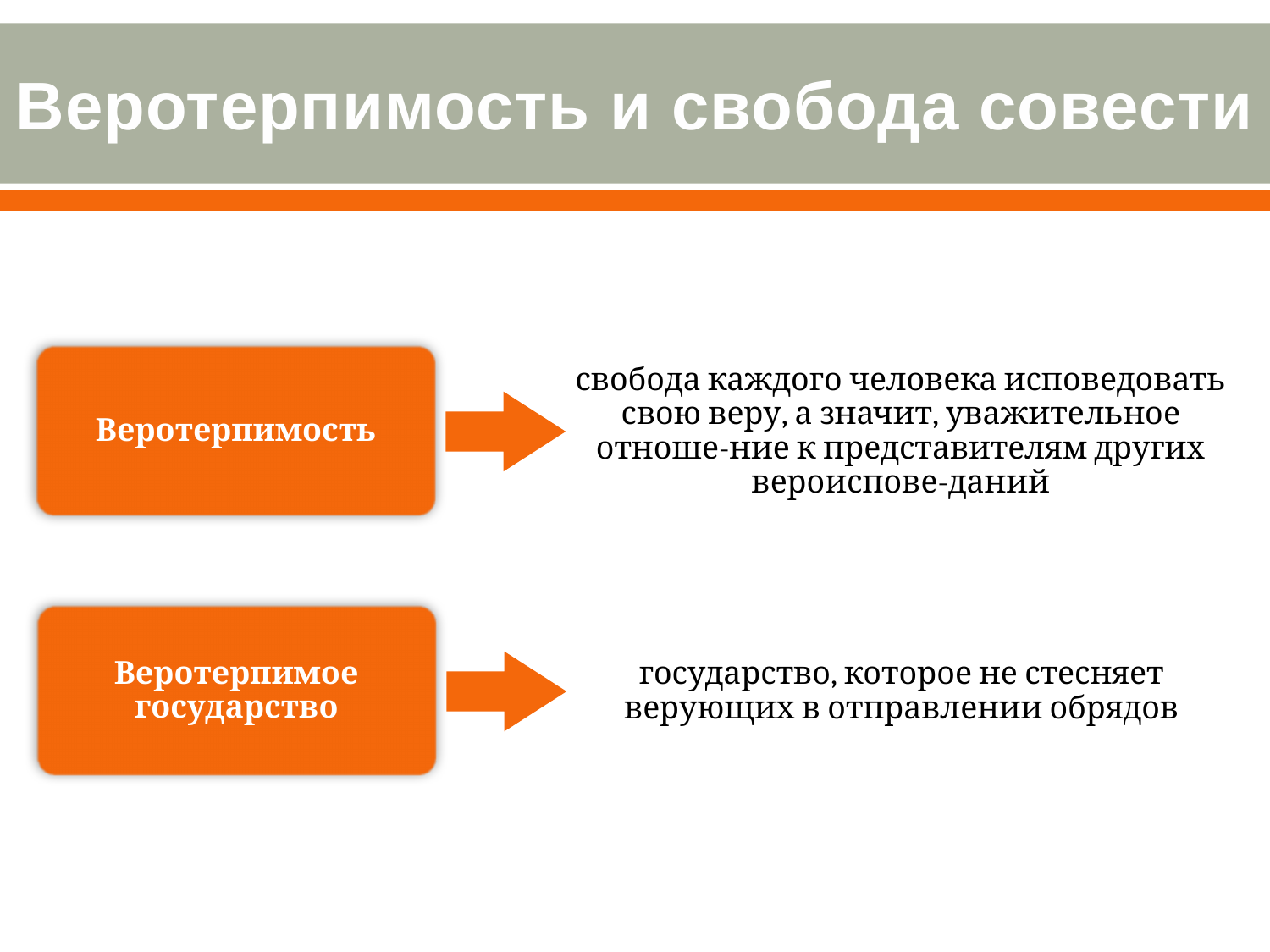

# Веротерпимость и свобода совести

Веротерпимость

свобода каждого человека исповедовать свою веру, а значит, уважительное отноше-ние к представителям других вероиспове-даний

Веротерпимое государство

государство, которое не стесняет верующих в отправлении обрядов